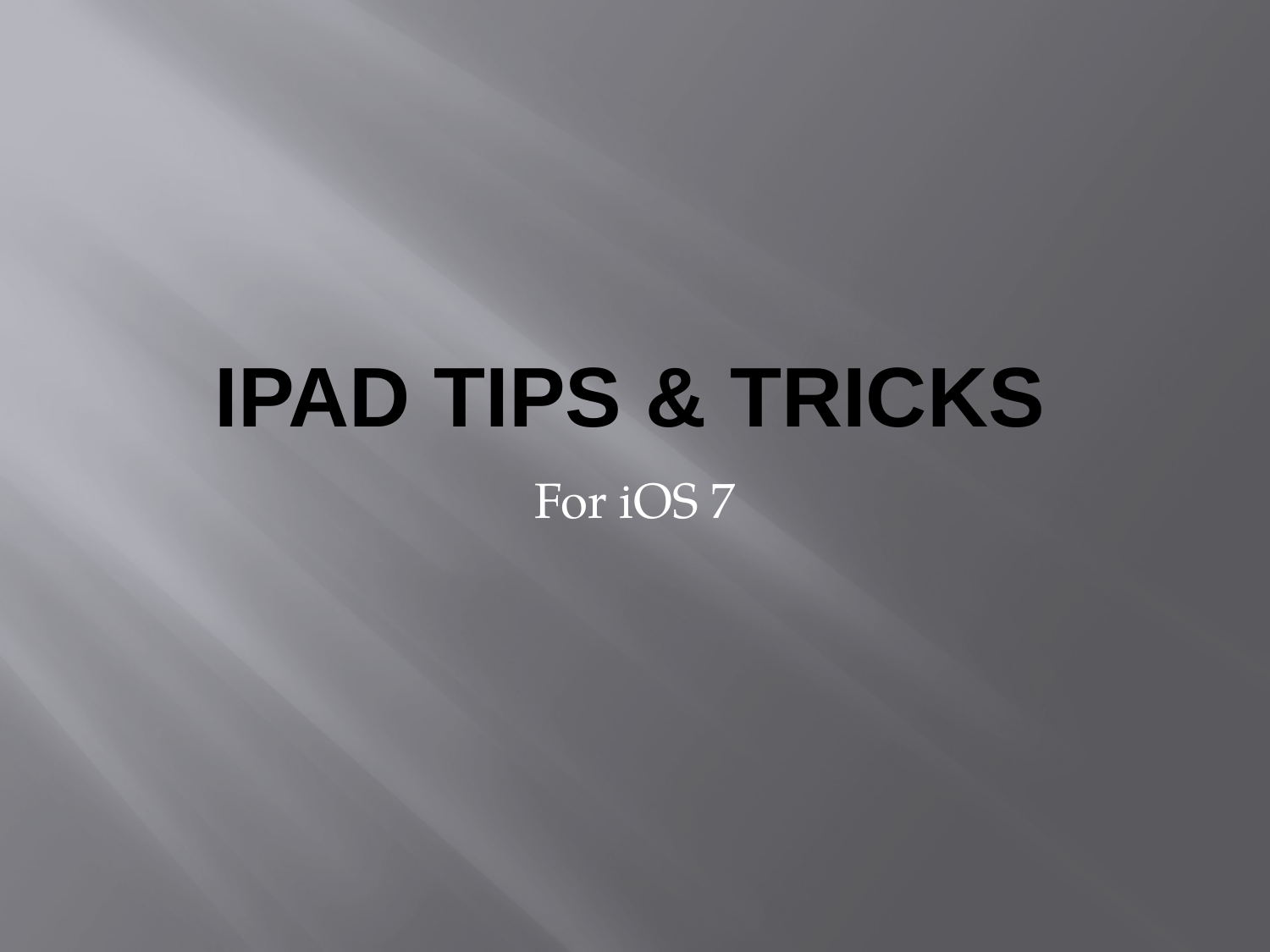

# iPad Tips & Tricks
For iOS 7